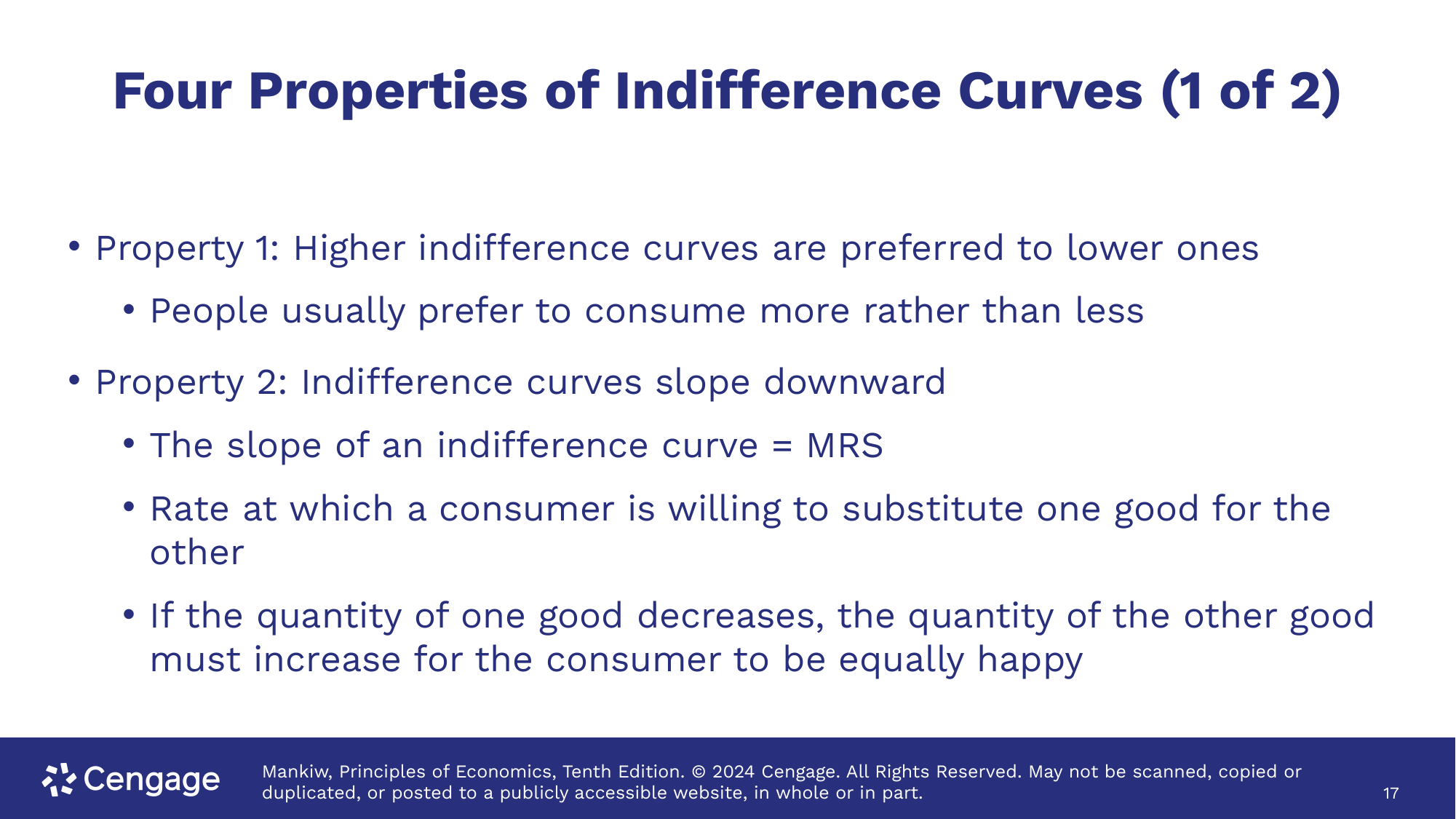

# Four Properties of Indifference Curves (1 of 2)
Property 1: Higher indifference curves are preferred to lower ones
People usually prefer to consume more rather than less
Property 2: Indifference curves slope downward
The slope of an indifference curve = MRS
Rate at which a consumer is willing to substitute one good for the other
If the quantity of one good decreases, the quantity of the other good must increase for the consumer to be equally happy